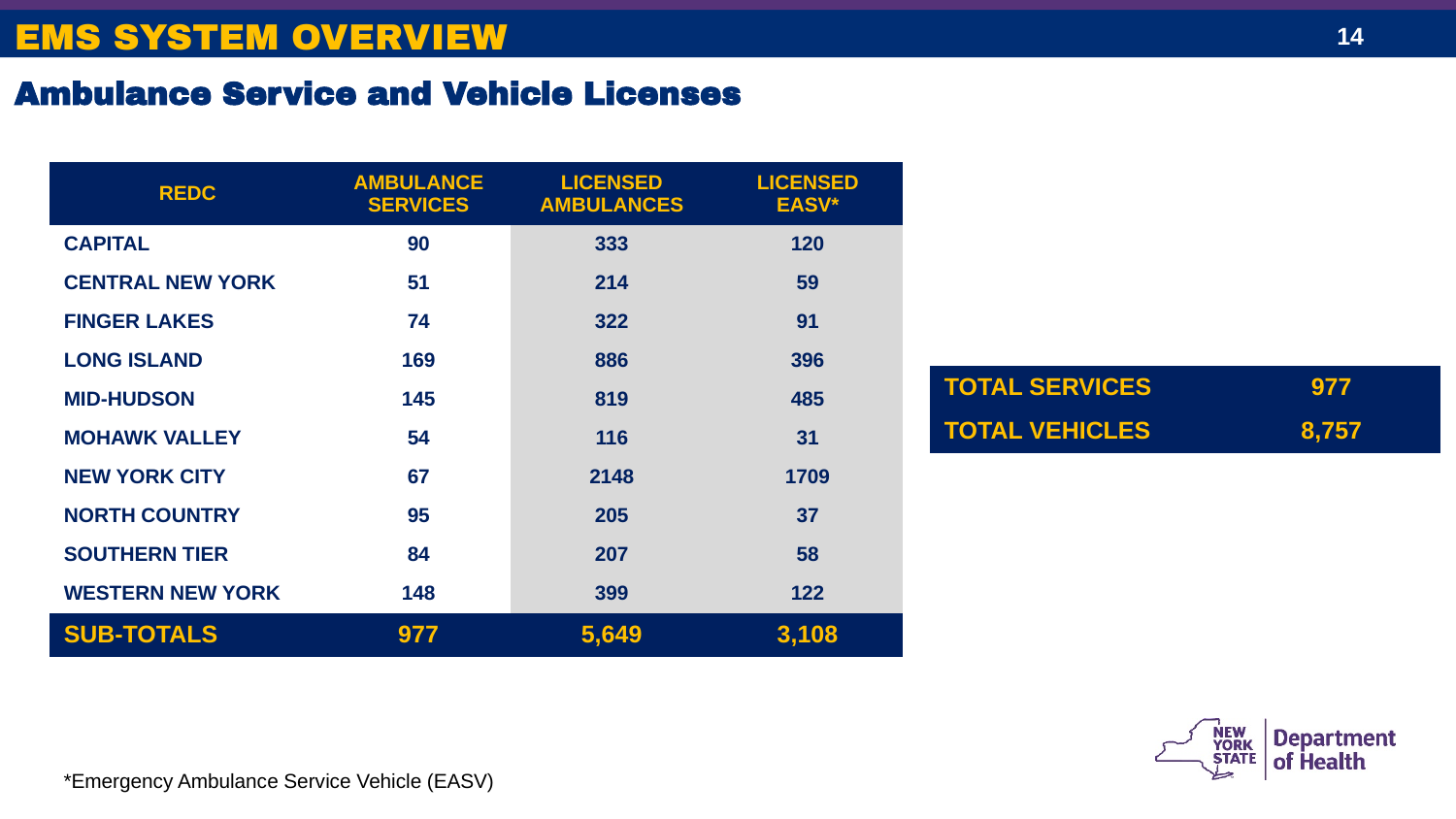

EMS SYSTEM OVERVIEW
Ambulance Service and Vehicle Licenses
| REDC | AMBULANCE SERVICES | LICENSED AMBULANCES | LICENSED EASV\* |
| --- | --- | --- | --- |
| CAPITAL | 90 | 333 | 120 |
| CENTRAL NEW YORK | 51 | 214 | 59 |
| FINGER LAKES | 74 | 322 | 91 |
| LONG ISLAND | 169 | 886 | 396 |
| MID-HUDSON | 145 | 819 | 485 |
| MOHAWK VALLEY | 54 | 116 | 31 |
| NEW YORK CITY | 67 | 2148 | 1709 |
| NORTH COUNTRY | 95 | 205 | 37 |
| SOUTHERN TIER | 84 | 207 | 58 |
| WESTERN NEW YORK | 148 | 399 | 122 |
| SUB-TOTALS | 977 | 5,649 | 3,108 |
| TOTAL SERVICES | 977 |
| --- | --- |
| TOTAL VEHICLES | 8,757 |
*Emergency Ambulance Service Vehicle (EASV)